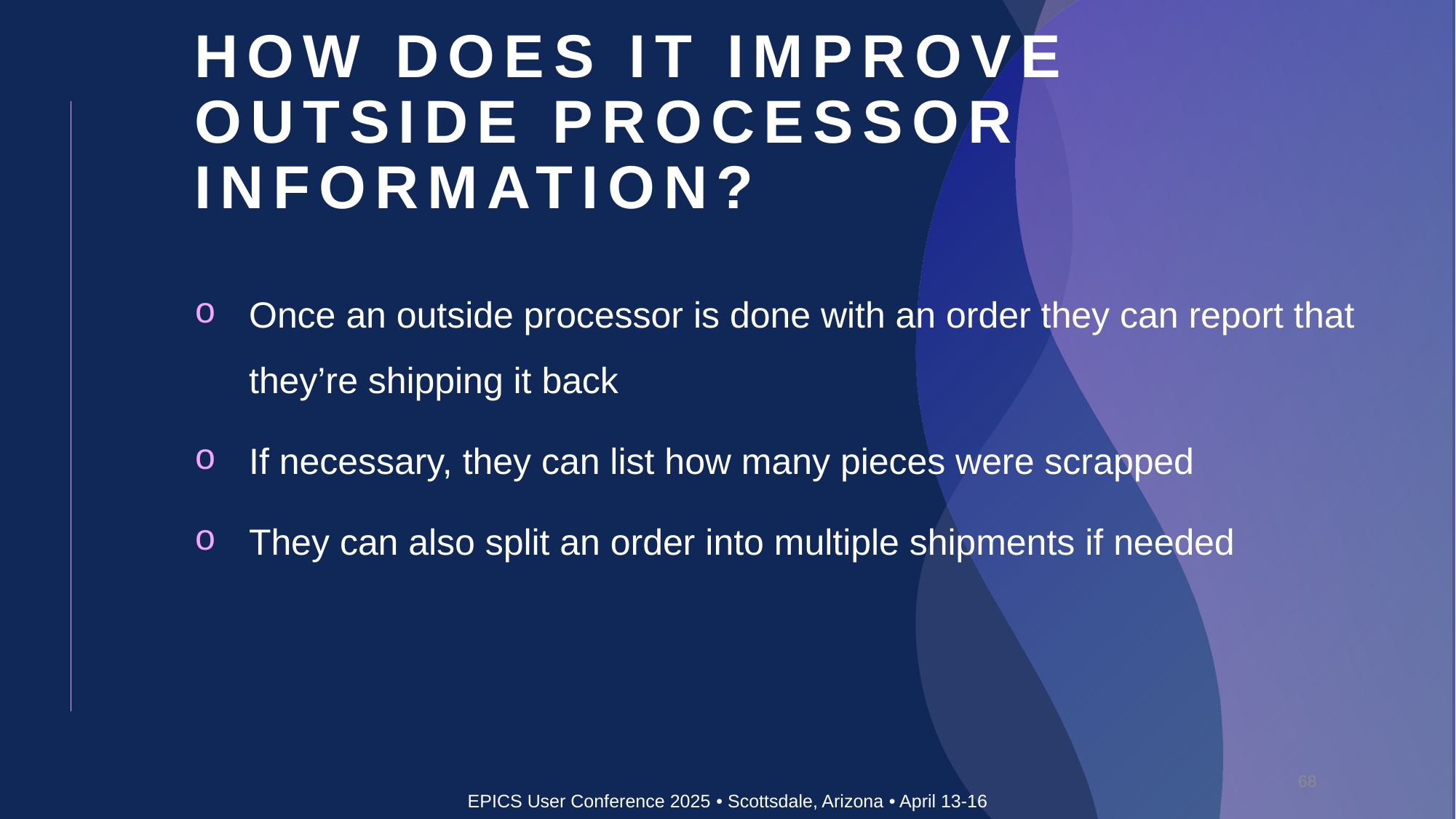

# How does it improve Outside Processor information?
Once an outside processor is done with an order they can report that they’re shipping it back
If necessary, they can list how many pieces were scrapped
They can also split an order into multiple shipments if needed
68